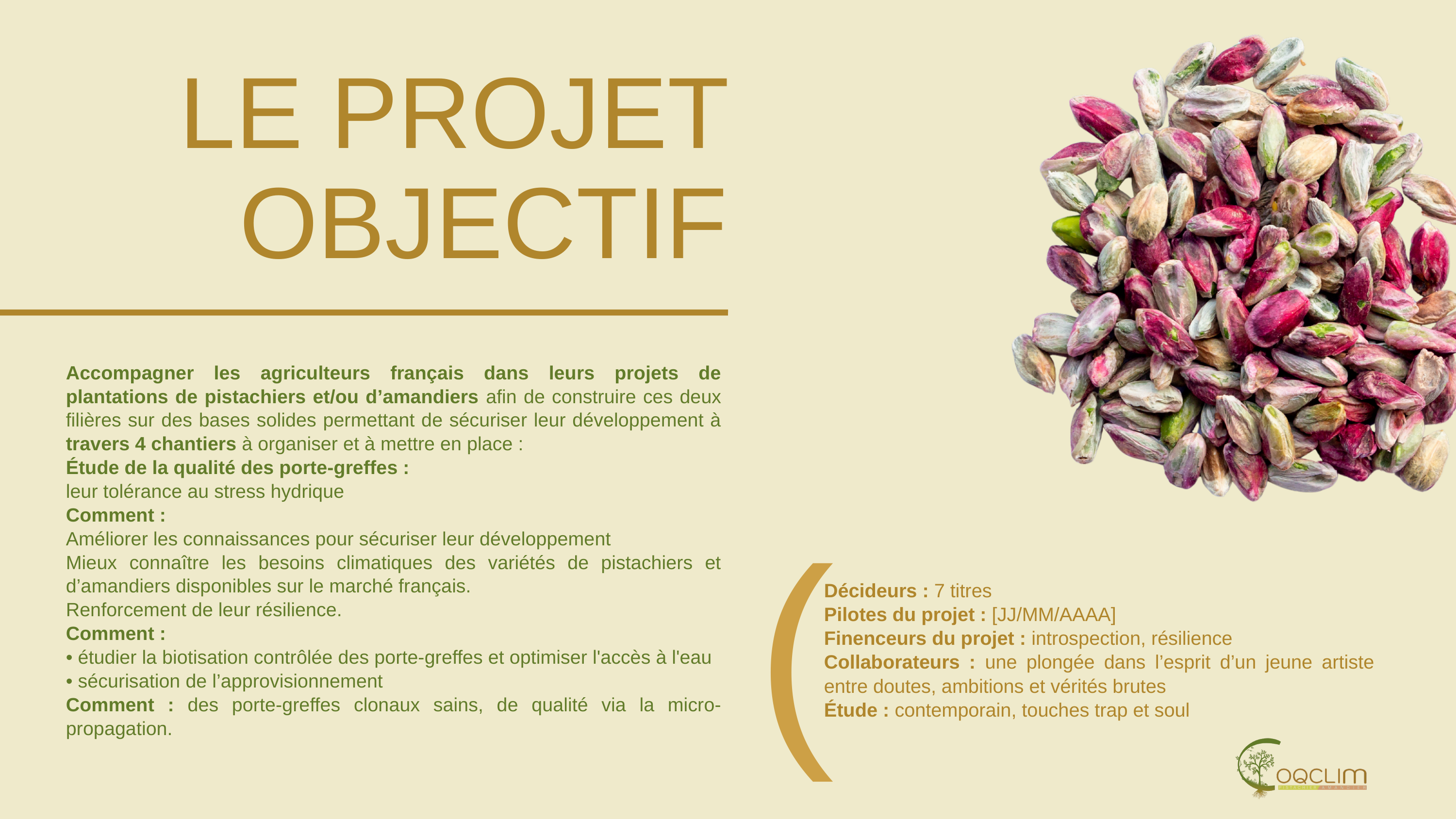

LE PROJET OBJECTIF

Accompagner les agriculteurs français dans leurs projets de plantations de pistachiers et/ou d’amandiers afin de construire ces deux filières sur des bases solides permettant de sécuriser leur développement à travers 4 chantiers à organiser et à mettre en place :
Étude de la qualité des porte-greffes :
leur tolérance au stress hydrique
Comment :
Améliorer les connaissances pour sécuriser leur développement
Mieux connaître les besoins climatiques des variétés de pistachiers et d’amandiers disponibles sur le marché français.
Renforcement de leur résilience.
Comment :
• étudier la biotisation contrôlée des porte-greffes et optimiser l'accès à l'eau
• sécurisation de l’approvisionnement
Comment : des porte-greffes clonaux sains, de qualité via la micro-propagation.
(
Décideurs : 7 titres
Pilotes du projet : [JJ/MM/AAAA]
Finenceurs du projet : introspection, résilience
Collaborateurs : une plongée dans l’esprit d’un jeune artiste entre doutes, ambitions et vérités brutes
Étude : contemporain, touches trap et soul